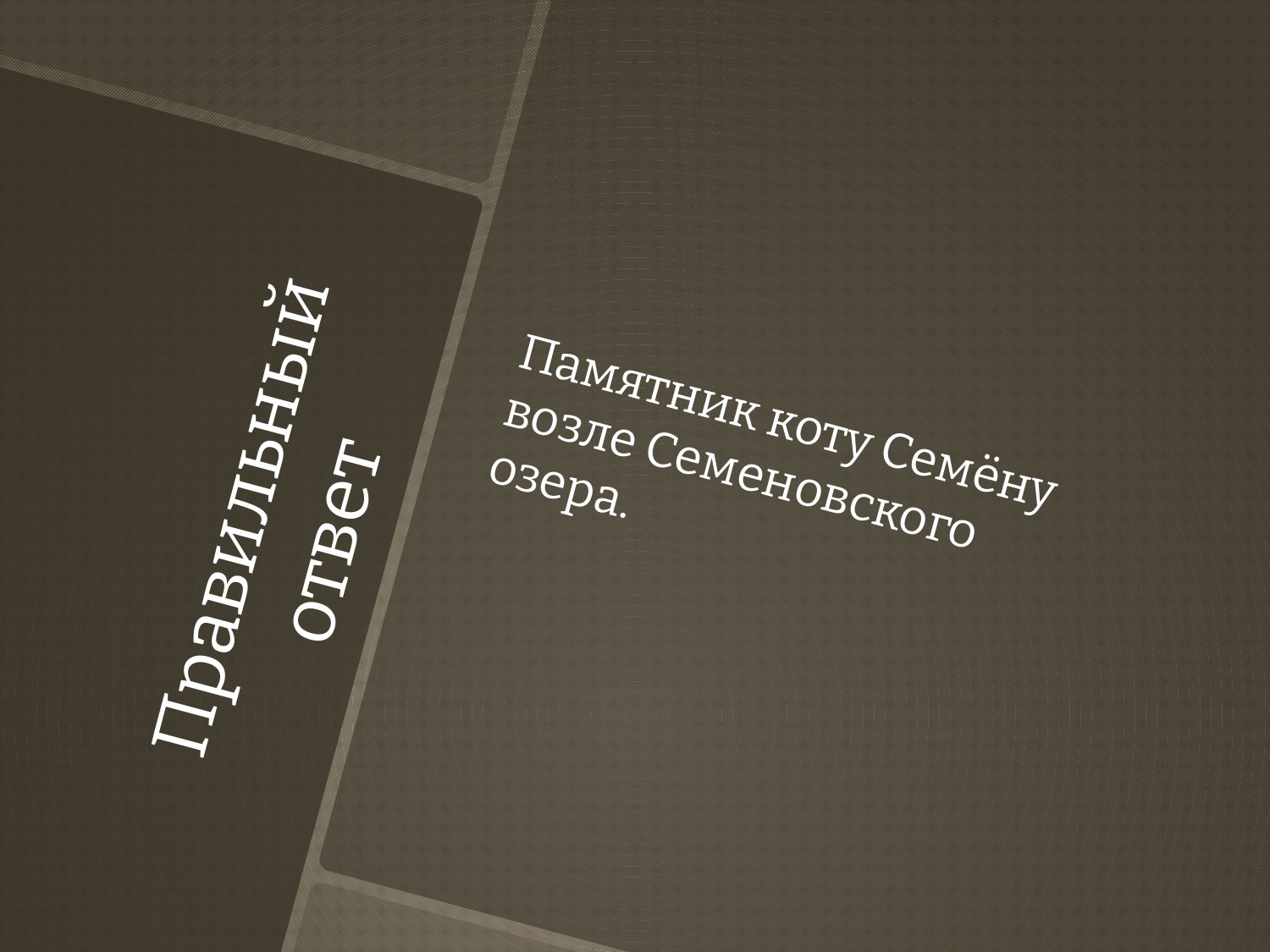

Памятник коту Семёну возле Семеновского озера.
# Правильный ответ